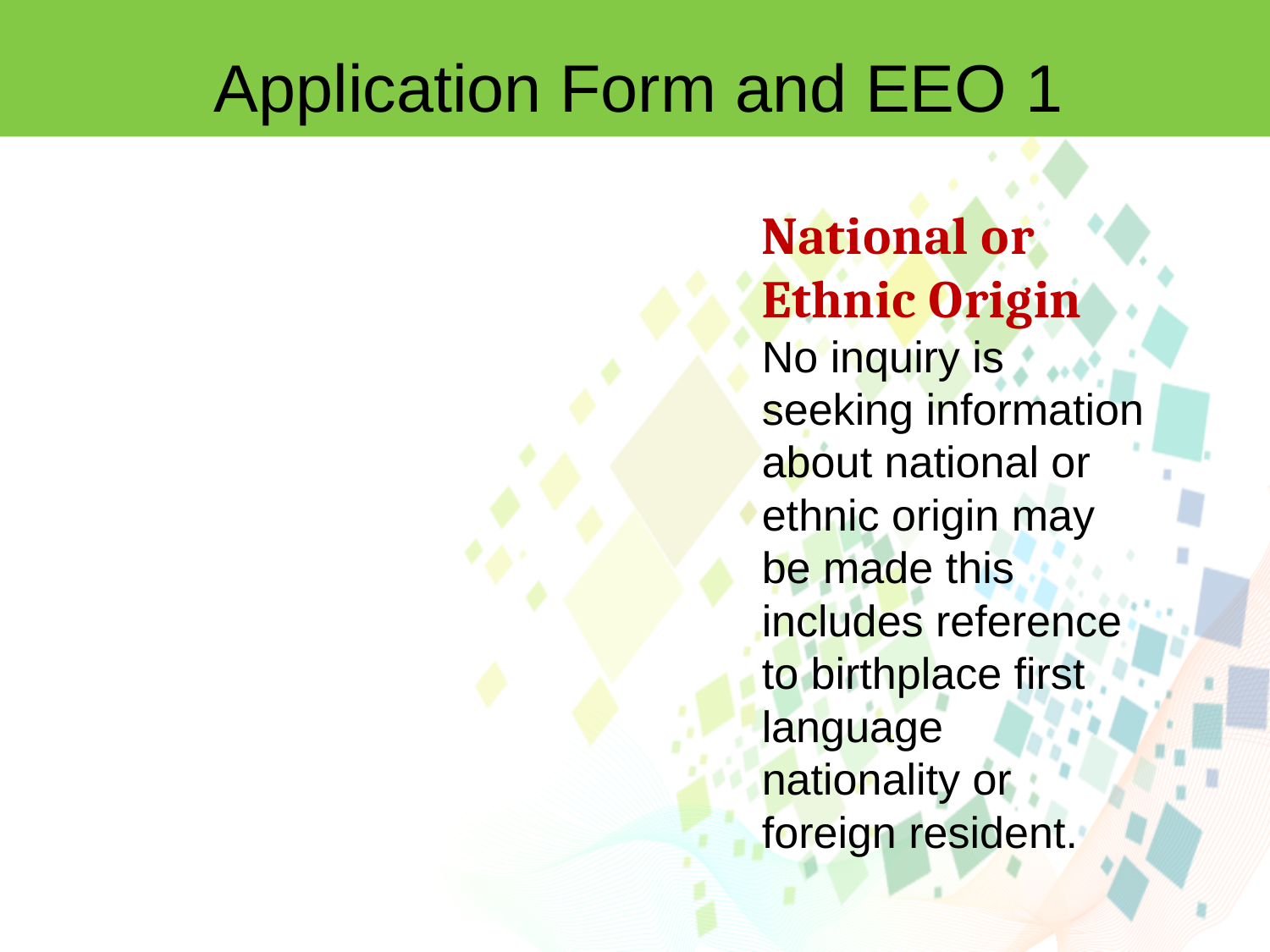

Application Form and EEO 1
National or Ethnic Origin
No inquiry is seeking information about national or ethnic origin may be made this includes reference to birthplace first language nationality or foreign resident.